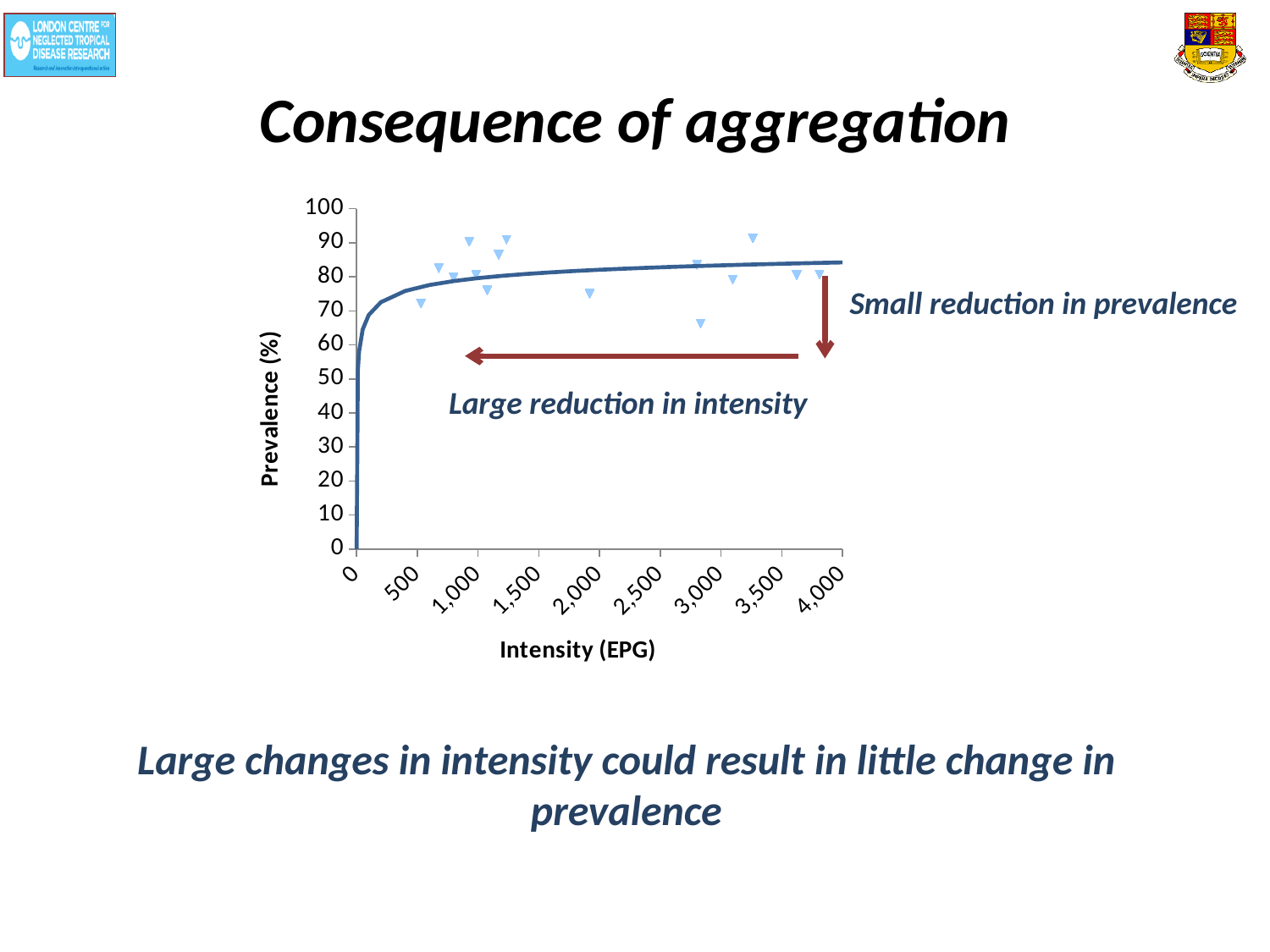

# Consequence of aggregation

### Chart

| Category | Prev | Prev |
|---|---|---|
Small reduction in prevalence
Large reduction in intensity
Large changes in intensity could result in little change in prevalence